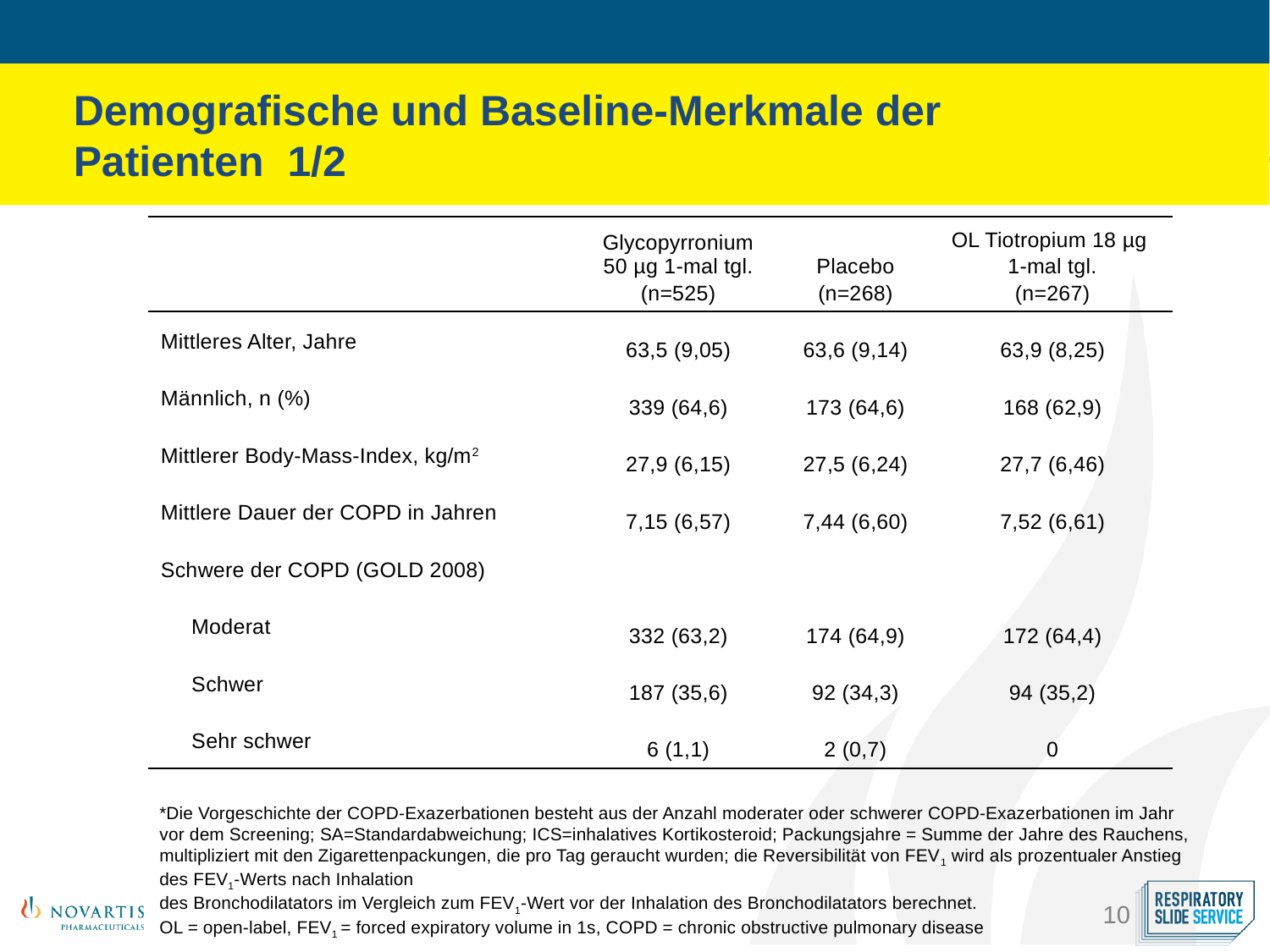

Demografische und Baseline-Merkmale der Patienten  1/2
|  | Glycopyrronium 50 µg 1-mal tgl. (n=525) | Placebo (n=268) | OL Tiotropium 18 µg 1-mal tgl. (n=267) |
| --- | --- | --- | --- |
| Mittleres Alter, Jahre | 63,5 (9,05) | 63,6 (9,14) | 63,9 (8,25) |
| Männlich, n (%) | 339 (64,6) | 173 (64,6) | 168 (62,9) |
| Mittlerer Body-Mass-Index, kg/m2 | 27,9 (6,15) | 27,5 (6,24) | 27,7 (6,46) |
| Mittlere Dauer der COPD in Jahren | 7,15 (6,57) | 7,44 (6,60) | 7,52 (6,61) |
| Schwere der COPD (GOLD 2008) |  |  |  |
| Moderat | 332 (63,2) | 174 (64,9) | 172 (64,4) |
| Schwer | 187 (35,6) | 92 (34,3) | 94 (35,2) |
| Sehr schwer | 6 (1,1) | 2 (0,7) | 0 |
*Die Vorgeschichte der COPD-Exazerbationen besteht aus der Anzahl moderater oder schwerer COPD-Exazerbationen im Jahr vor dem Screening; SA=Standardabweichung; ICS=inhalatives Kortikosteroid; Packungsjahre = Summe der Jahre des Rauchens, multipliziert mit den Zigarettenpackungen, die pro Tag geraucht wurden; die Reversibilität von FEV1 wird als prozentualer Anstieg des FEV1-Werts nach Inhalation
des Bronchodilatators im Vergleich zum FEV1-Wert vor der Inhalation des Bronchodilatators berechnet.
OL = open-label, FEV1 = forced expiratory volume in 1s, COPD = chronic obstructive pulmonary disease